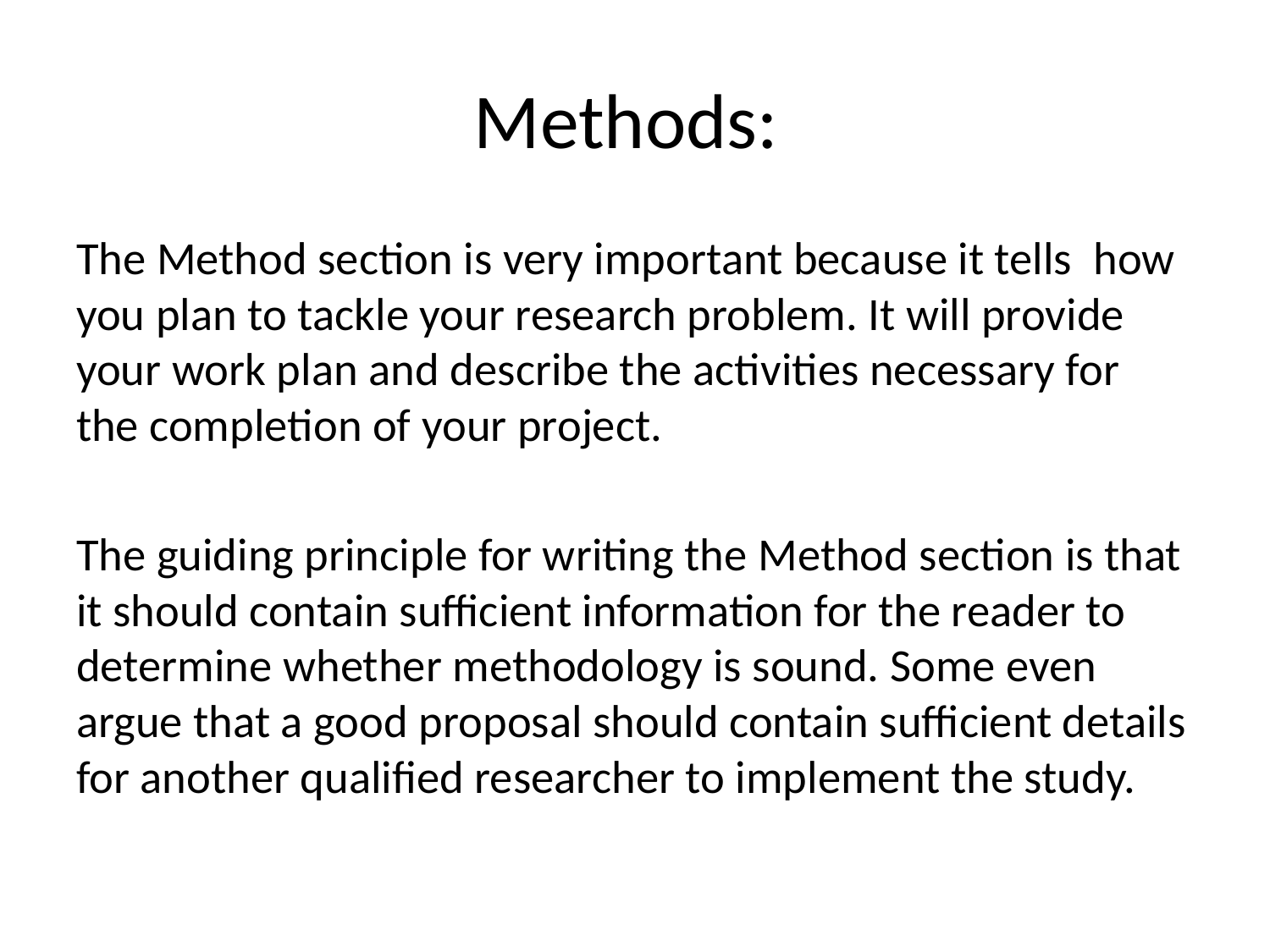

# Methods:
The Method section is very important because it tells  how you plan to tackle your research problem. It will provide your work plan and describe the activities necessary for the completion of your project.

The guiding principle for writing the Method section is that it should contain sufficient information for the reader to determine whether methodology is sound. Some even argue that a good proposal should contain sufficient details for another qualified researcher to implement the study.